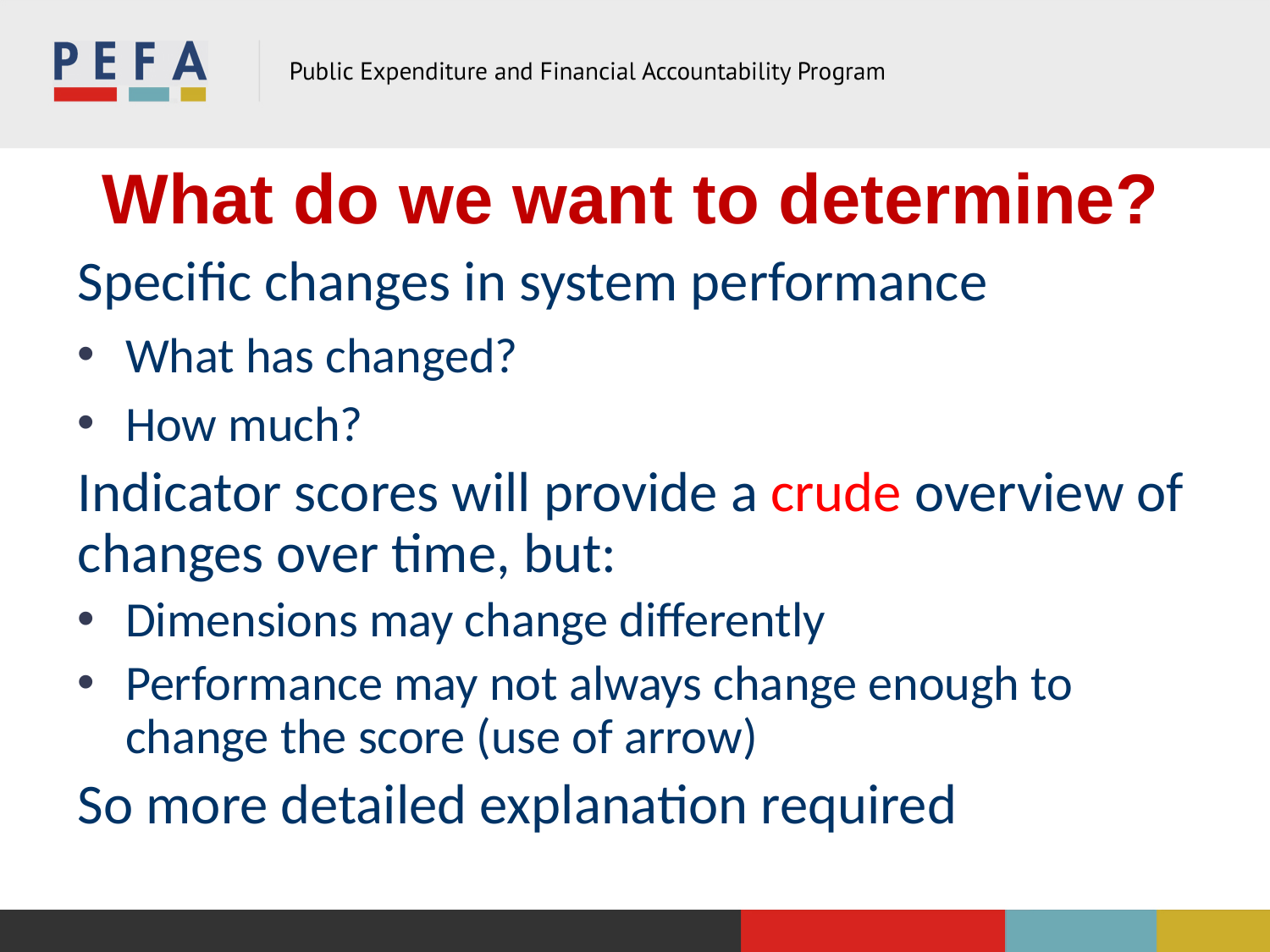

# What do we want to determine?
Specific changes in system performance
What has changed?
How much?
Indicator scores will provide a crude overview of changes over time, but:
Dimensions may change differently
Performance may not always change enough to change the score (use of arrow)
So more detailed explanation required